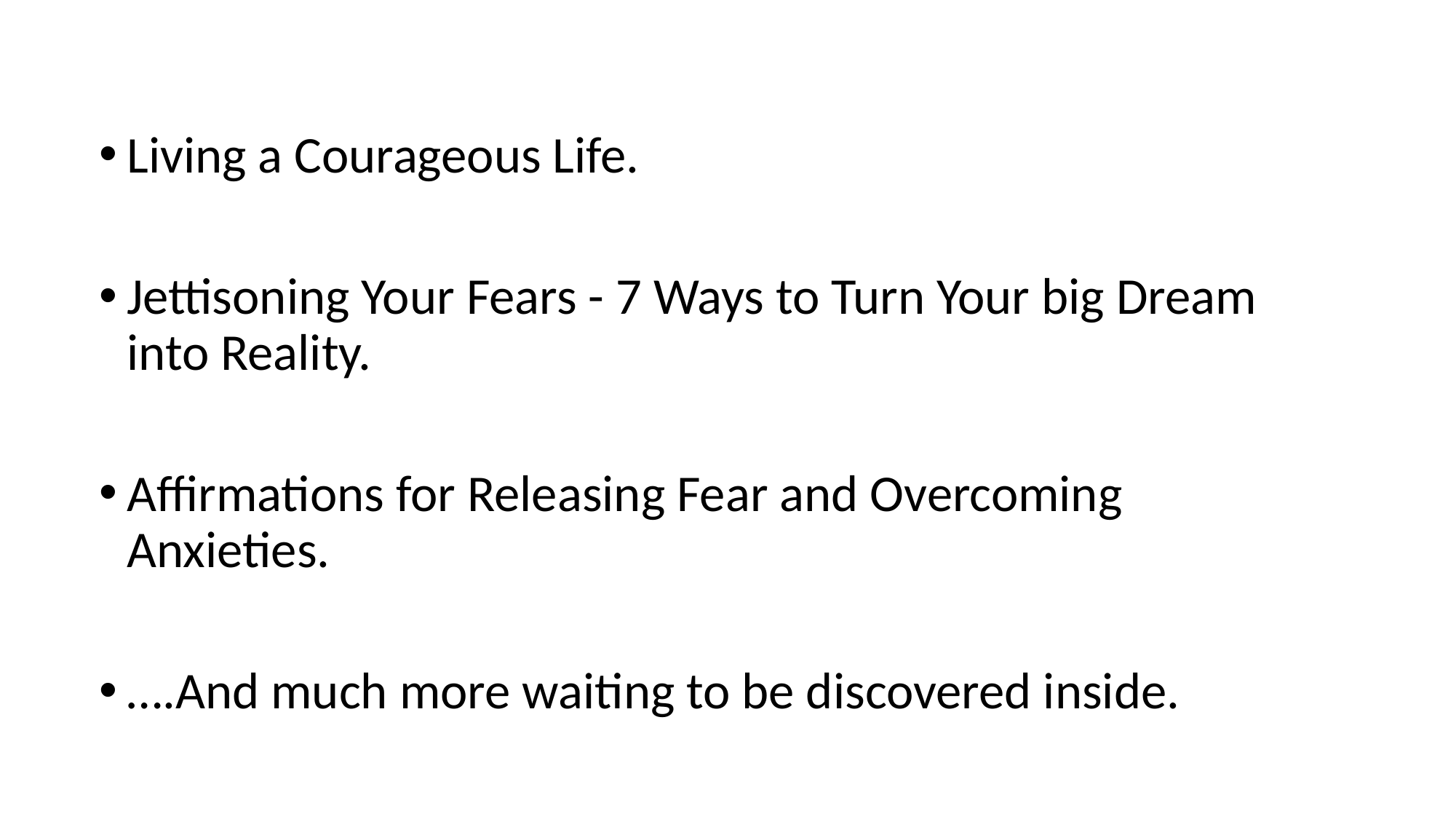

Living a Courageous Life.

Jettisoning Your Fears - 7 Ways to Turn Your big Dream into Reality.

Affirmations for Releasing Fear and Overcoming Anxieties.

….And much more waiting to be discovered inside.